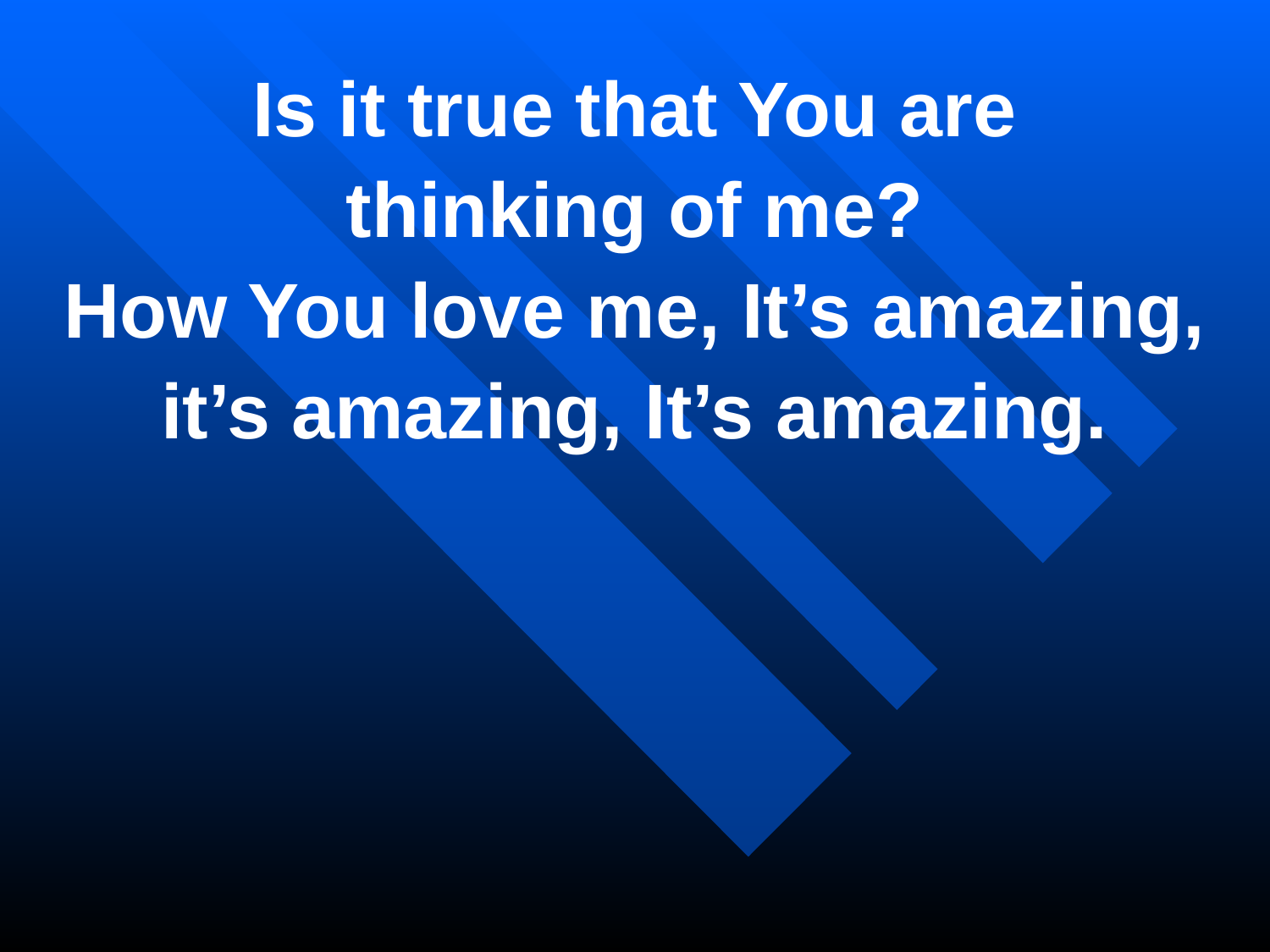

Is it true that You are
thinking of me?
How You love me, It’s amazing,
it’s amazing, It’s amazing.